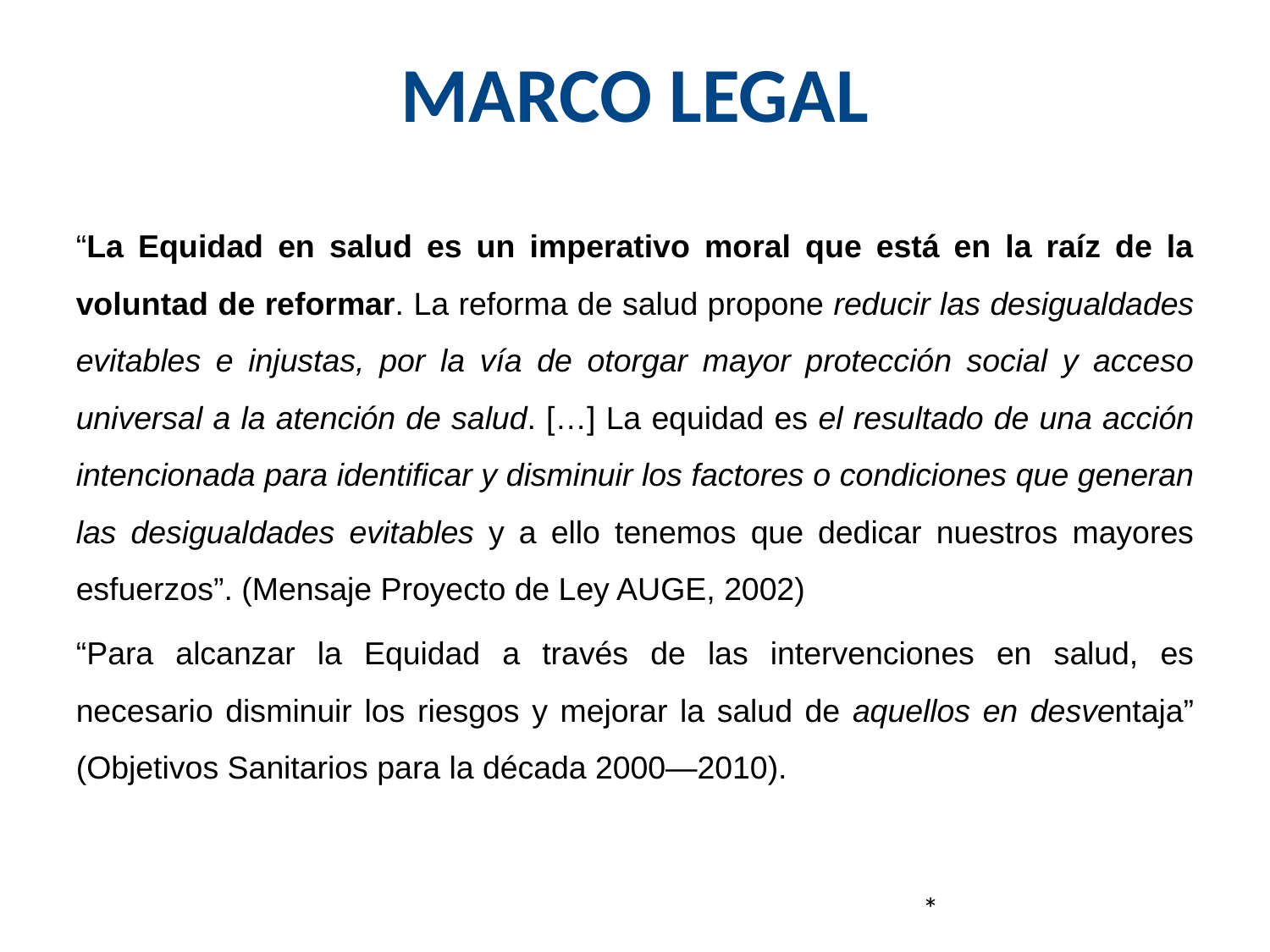

# MARCO LEGAL
“La Equidad en salud es un imperativo moral que está en la raíz de la voluntad de reformar. La reforma de salud propone reducir las desigualdades evitables e injustas, por la vía de otorgar mayor protección social y acceso universal a la atención de salud. […] La equidad es el resultado de una acción intencionada para identificar y disminuir los factores o condiciones que generan las desigualdades evitables y a ello tenemos que dedicar nuestros mayores esfuerzos”. (Mensaje Proyecto de Ley AUGE, 2002)
“Para alcanzar la Equidad a través de las intervenciones en salud, es necesario disminuir los riesgos y mejorar la salud de aquellos en desventaja” (Objetivos Sanitarios para la década 2000―2010).
*